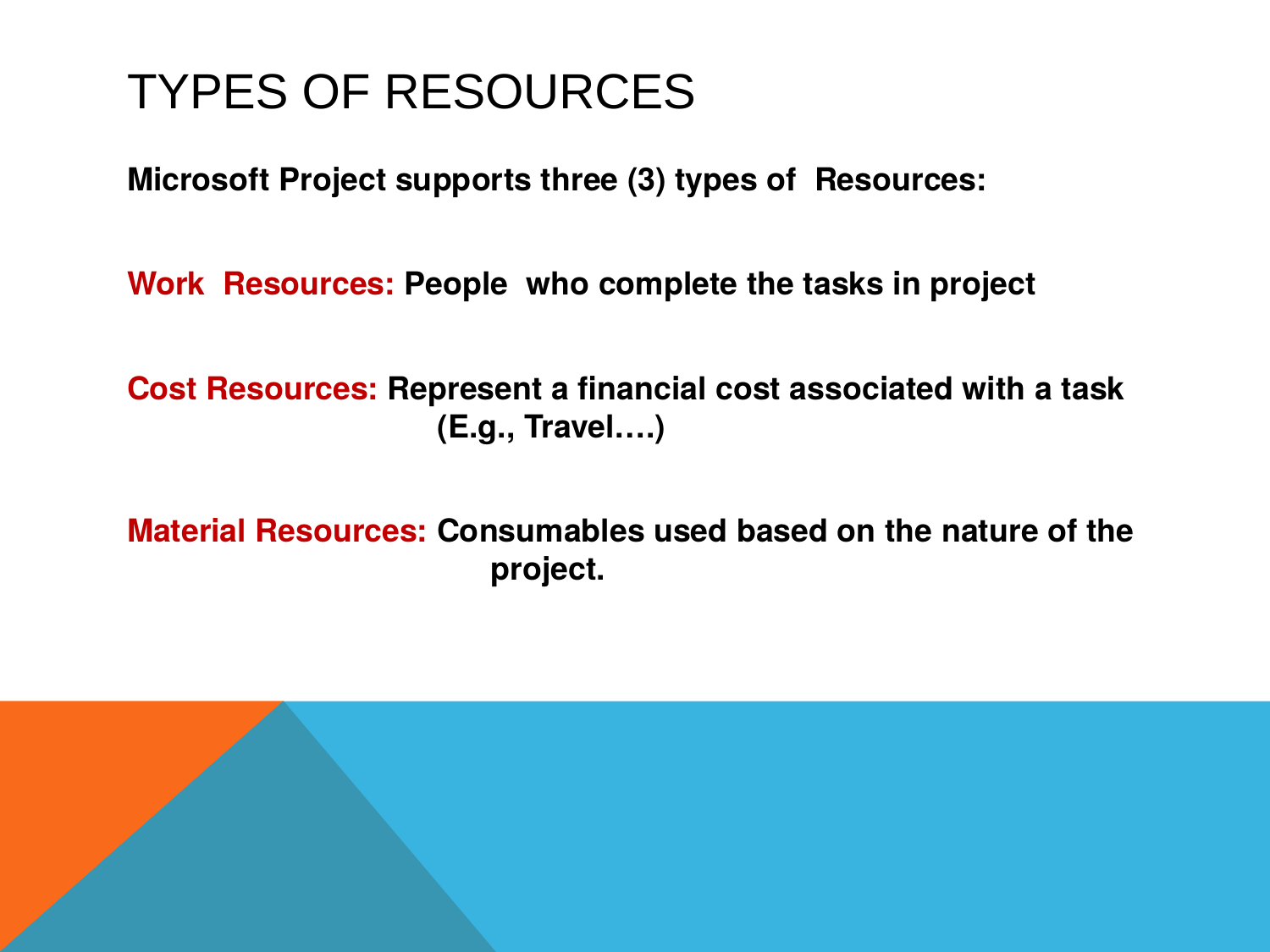

# Types of Resources
Microsoft Project supports three (3) types of  Resources:

Work  Resources: People  who complete the tasks in project

Cost Resources: Represent a financial cost associated with a task  		 (E.g., Travel….)

Material Resources: Consumables used based on the nature of the 		       project.